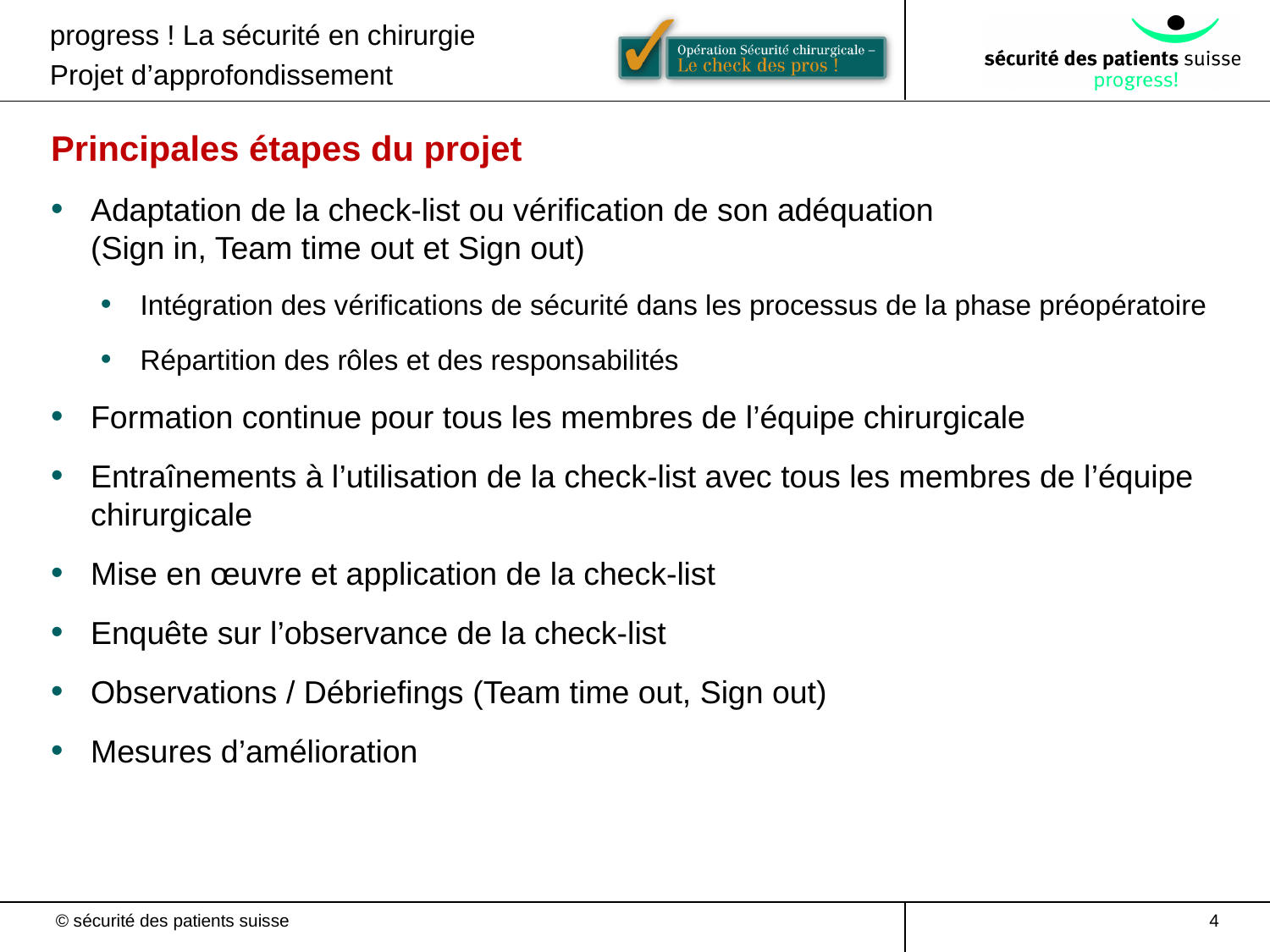

progress ! La sécurité en chirurgie
Projet d’approfondissement
Principales étapes du projet
Adaptation de la check-list ou vérification de son adéquation
(Sign in, Team time out et Sign out)
Intégration des vérifications de sécurité dans les processus de la phase préopératoire
Répartition des rôles et des responsabilités
Formation continue pour tous les membres de l’équipe chirurgicale
Entraînements à l’utilisation de la check-list avec tous les membres de l’équipe chirurgicale
Mise en œuvre et application de la check-list
Enquête sur l’observance de la check-list
Observations / Débriefings (Team time out, Sign out)
Mesures d’amélioration

4